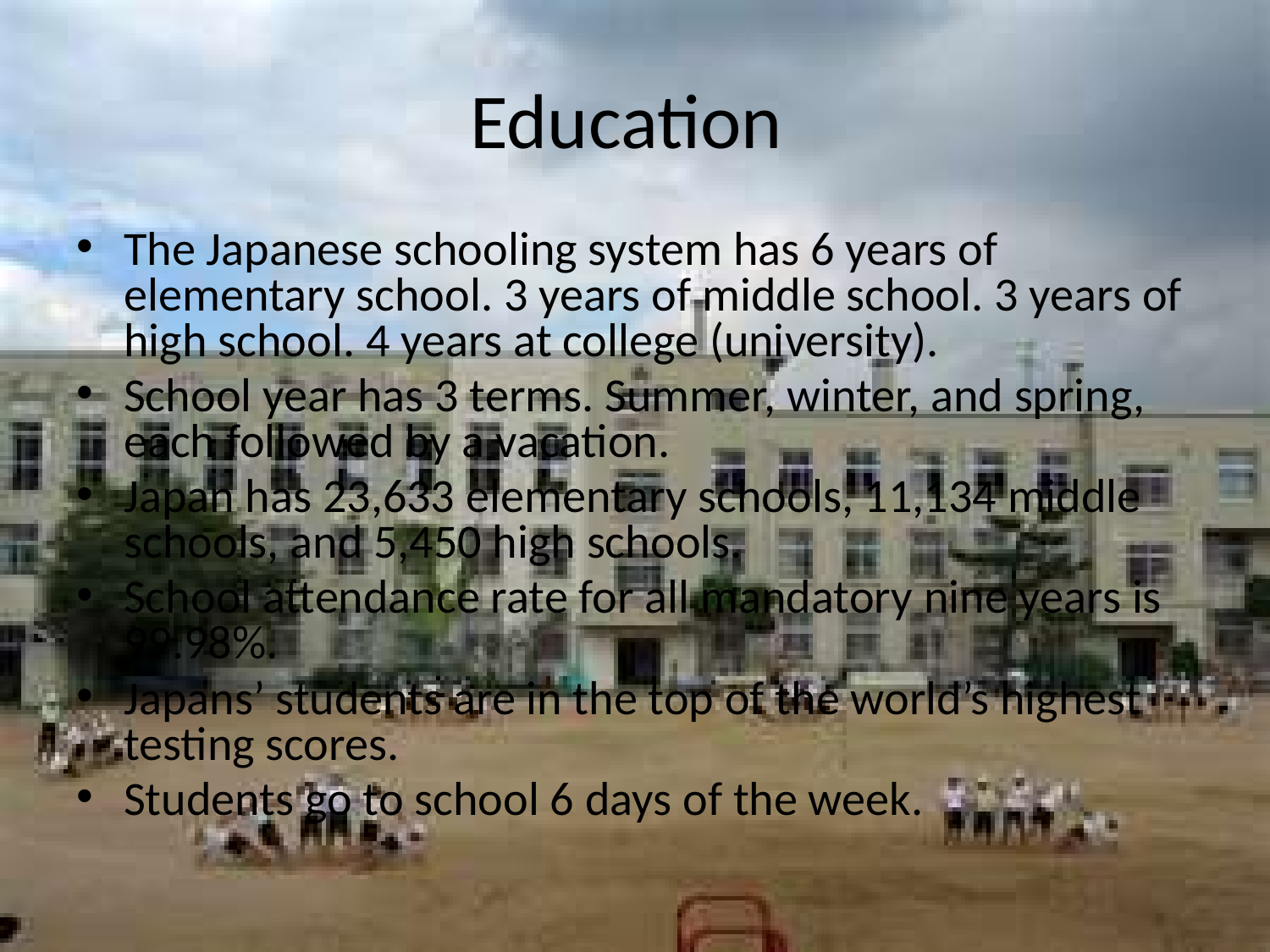

# Education
The Japanese schooling system has 6 years of elementary school. 3 years of middle school. 3 years of high school. 4 years at college (university).
School year has 3 terms. Summer, winter, and spring, each followed by a vacation.
Japan has 23,633 elementary schools, 11,134 middle schools, and 5,450 high schools.
School attendance rate for all mandatory nine years is 99.98%.
Japans’ students are in the top of the world’s highest testing scores.
Students go to school 6 days of the week.